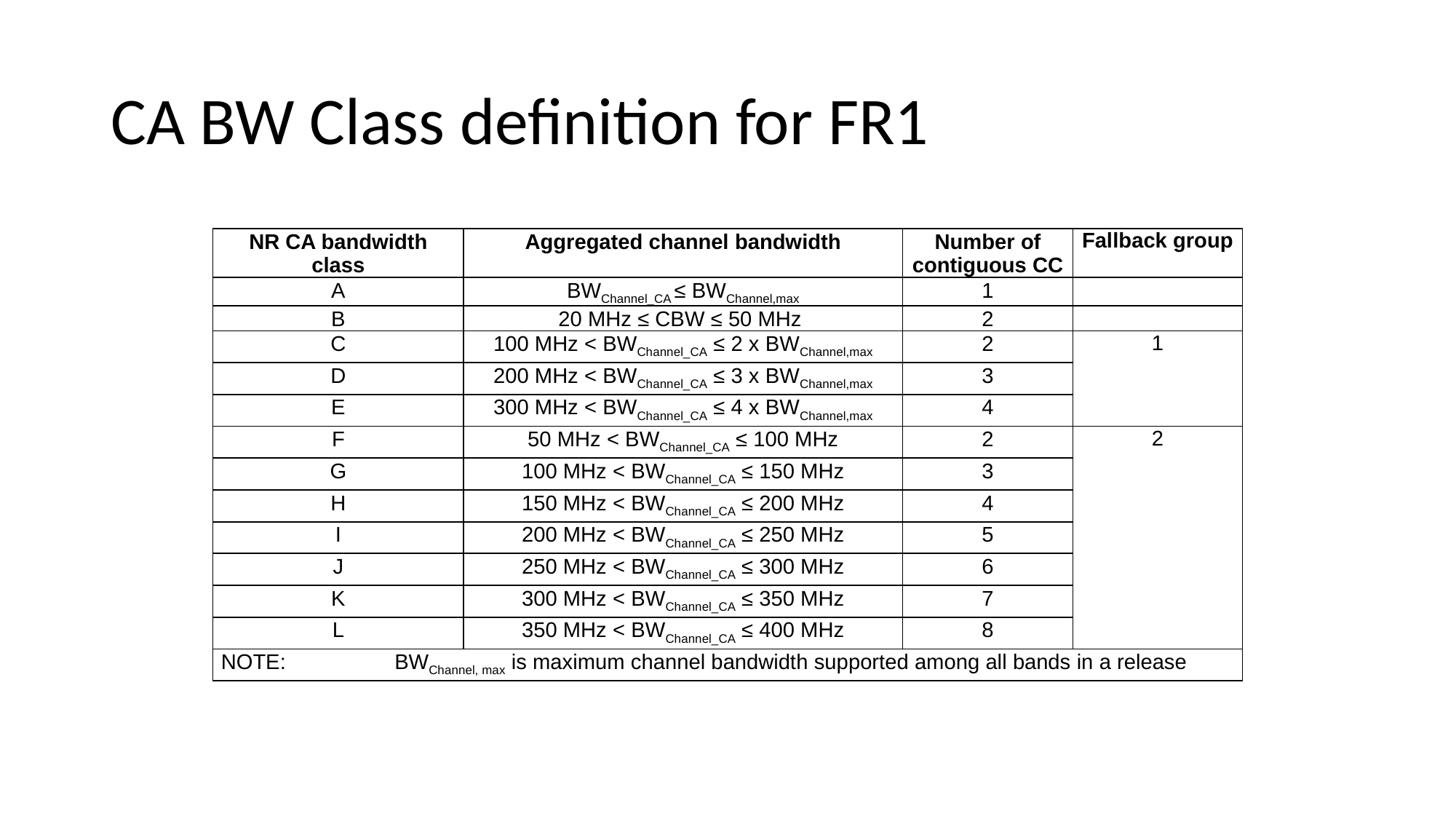

# CA BW Class definition for FR1
| NR CA bandwidth class | Aggregated channel bandwidth | Number of contiguous CC | Fallback group |
| --- | --- | --- | --- |
| A | BWChannel\_CA ≤ BWChannel,max | 1 |  |
| B | 20 MHz ≤ CBW ≤ 50 MHz | 2 |  |
| C | 100 MHz < BWChannel\_CA ≤ 2 x BWChannel,max | 2 | 1 |
| D | 200 MHz < BWChannel\_CA ≤ 3 x BWChannel,max | 3 |  |
| E | 300 MHz < BWChannel\_CA ≤ 4 x BWChannel,max | 4 |  |
| F | 50 MHz < BWChannel\_CA ≤ 100 MHz | 2 | 2 |
| G | 100 MHz < BWChannel\_CA ≤ 150 MHz | 3 |  |
| H | 150 MHz < BWChannel\_CA ≤ 200 MHz | 4 |  |
| I | 200 MHz < BWChannel\_CA ≤ 250 MHz | 5 |  |
| J | 250 MHz < BWChannel\_CA ≤ 300 MHz | 6 |  |
| K | 300 MHz < BWChannel\_CA ≤ 350 MHz | 7 |  |
| L | 350 MHz < BWChannel\_CA ≤ 400 MHz | 8 |  |
| NOTE: BWChannel, max is maximum channel bandwidth supported among all bands in a release |  |  |  |